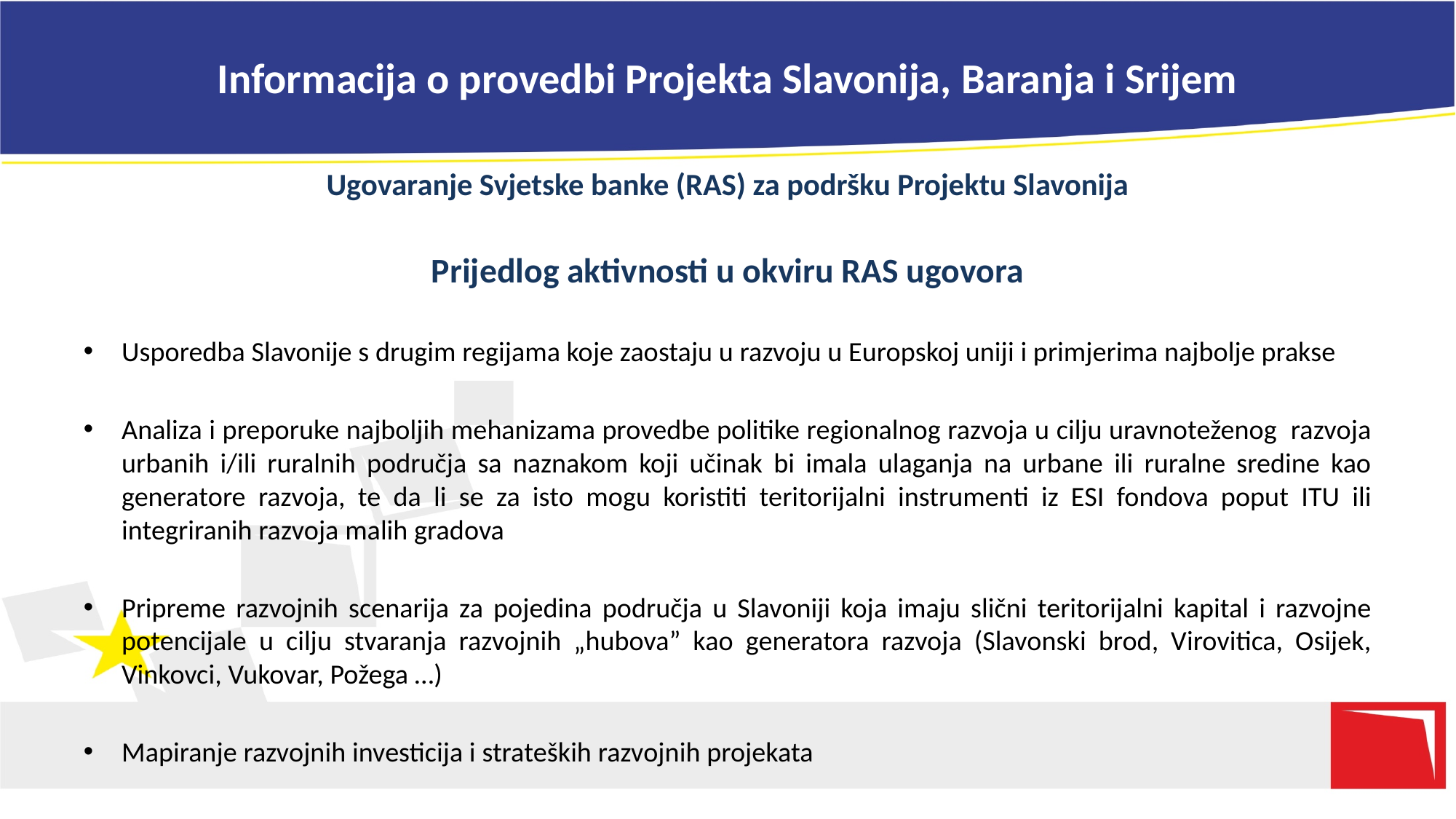

# Informacija o provedbi Projekta Slavonija, Baranja i Srijem
Ugovaranje Svjetske banke (RAS) za podršku Projektu Slavonija

Prijedlog aktivnosti u okviru RAS ugovora

Usporedba Slavonije s drugim regijama koje zaostaju u razvoju u Europskoj uniji i primjerima najbolje prakse

Analiza i preporuke najboljih mehanizama provedbe politike regionalnog razvoja u cilju uravnoteženog  razvoja urbanih i/ili ruralnih područja sa naznakom koji učinak bi imala ulaganja na urbane ili ruralne sredine kao generatore razvoja, te da li se za isto mogu koristiti teritorijalni instrumenti iz ESI fondova poput ITU ili integriranih razvoja malih gradova

Pripreme razvojnih scenarija za pojedina područja u Slavoniji koja imaju slični teritorijalni kapital i razvojne potencijale u cilju stvaranja razvojnih „hubova” kao generatora razvoja (Slavonski brod, Virovitica, Osijek, Vinkovci, Vukovar, Požega …)

Mapiranje razvojnih investicija i strateških razvojnih projekata